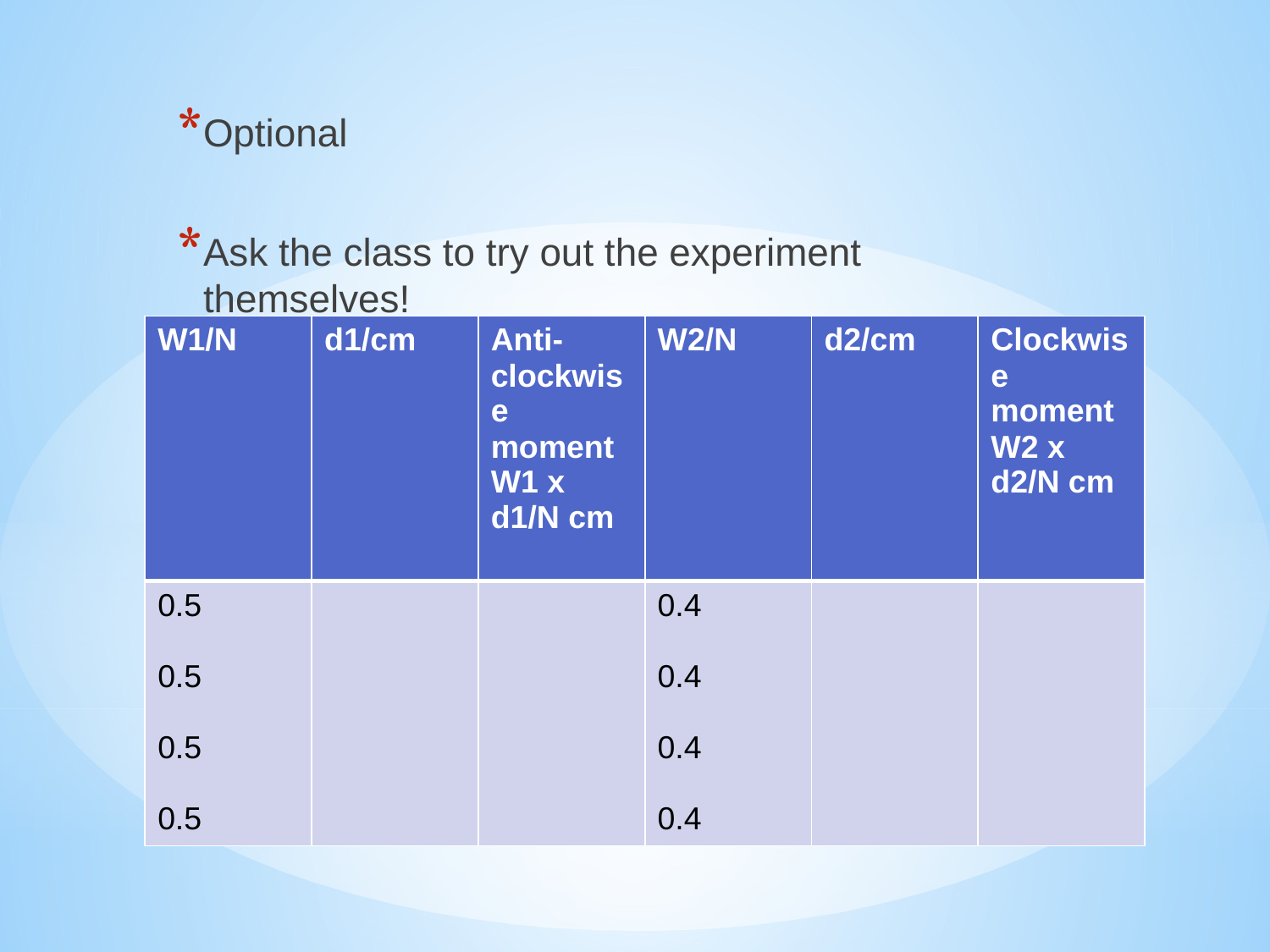

Optional

Ask the class to try out the experiment themselves!
| W1/N | d1/cm | Anti-clockwise moment W1 x d1/N cm | W2/N | d2/cm | Clockwise moment W2 x d2/N cm |
| --- | --- | --- | --- | --- | --- |
| 0.5 0.5 0.5 0.5 |  |  | 0.4 0.4 0.4 0.4 |  |  |